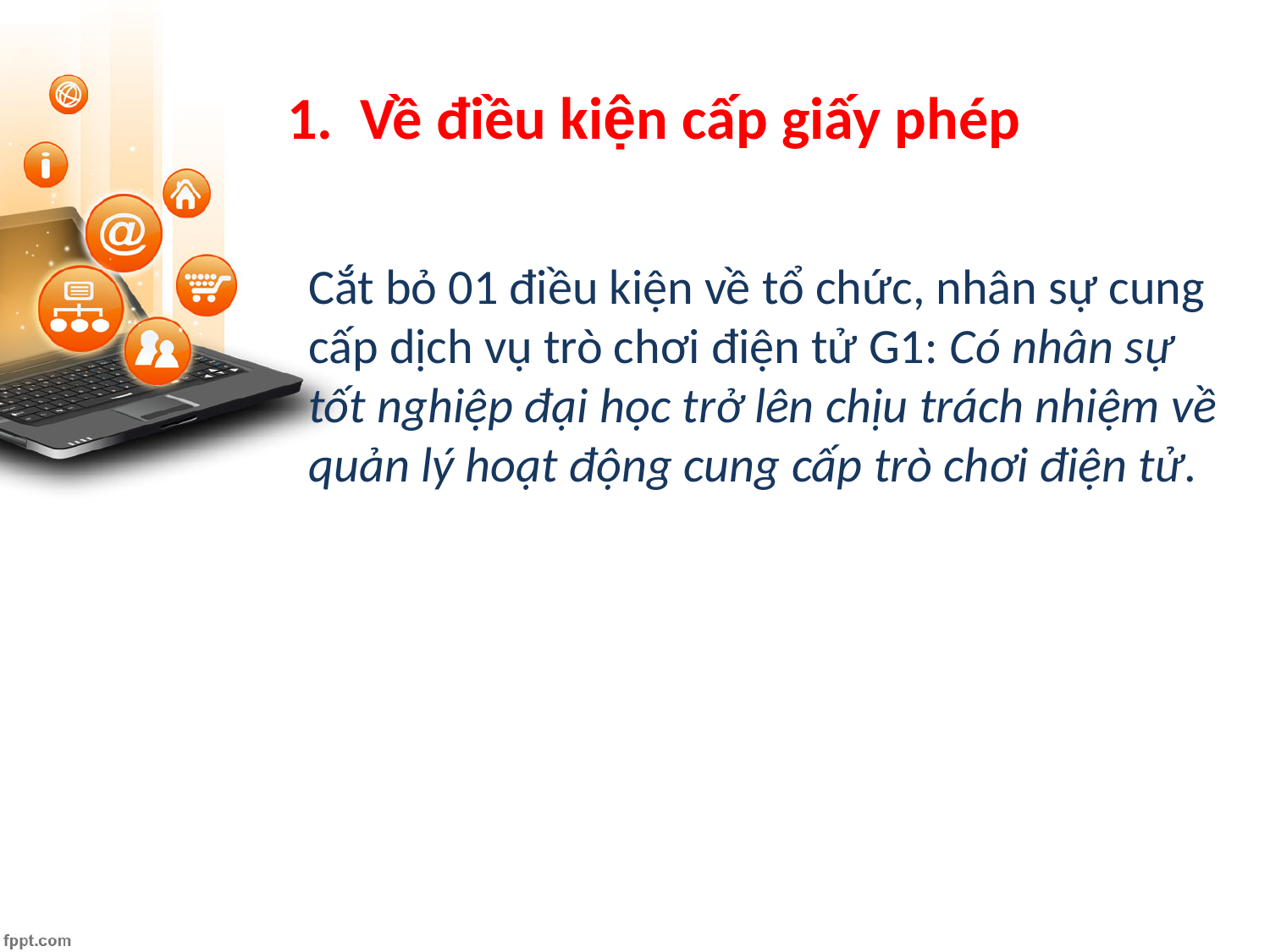

# 1.  Về điều kiện cấp giấy phép

Cắt bỏ 01 điều kiện về tổ chức, nhân sự cung cấp dịch vụ trò chơi điện tử G1: Có nhân sự tốt nghiệp đại học trở lên chịu trách nhiệm về quản lý hoạt động cung cấp trò chơi điện tử.